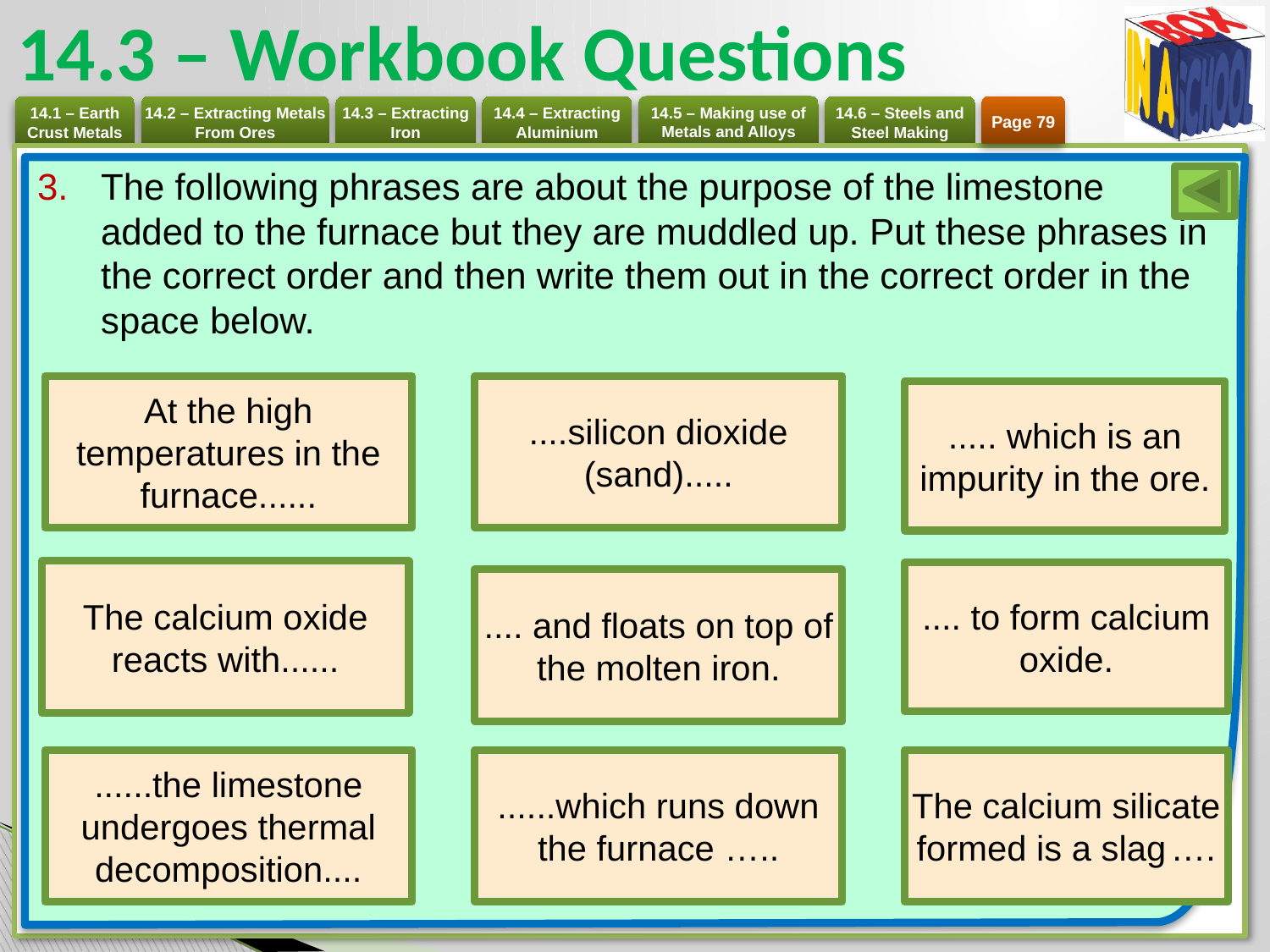

# 14.3 – Workbook Questions
Page 79
The following phrases are about the purpose of the limestone
added to the furnace but they are muddled up. Put these phrases in the correct order and then write them out in the correct order in the space below.

At the high temperatures in the furnace......
....silicon dioxide (sand).....
..... which is an impurity in the ore.
The calcium oxide reacts with......
.... to form calcium oxide.
.... and floats on top of the molten iron.
......the limestone undergoes thermal decomposition....
......which runs down the furnace …..
The calcium silicate formed is a slag	….